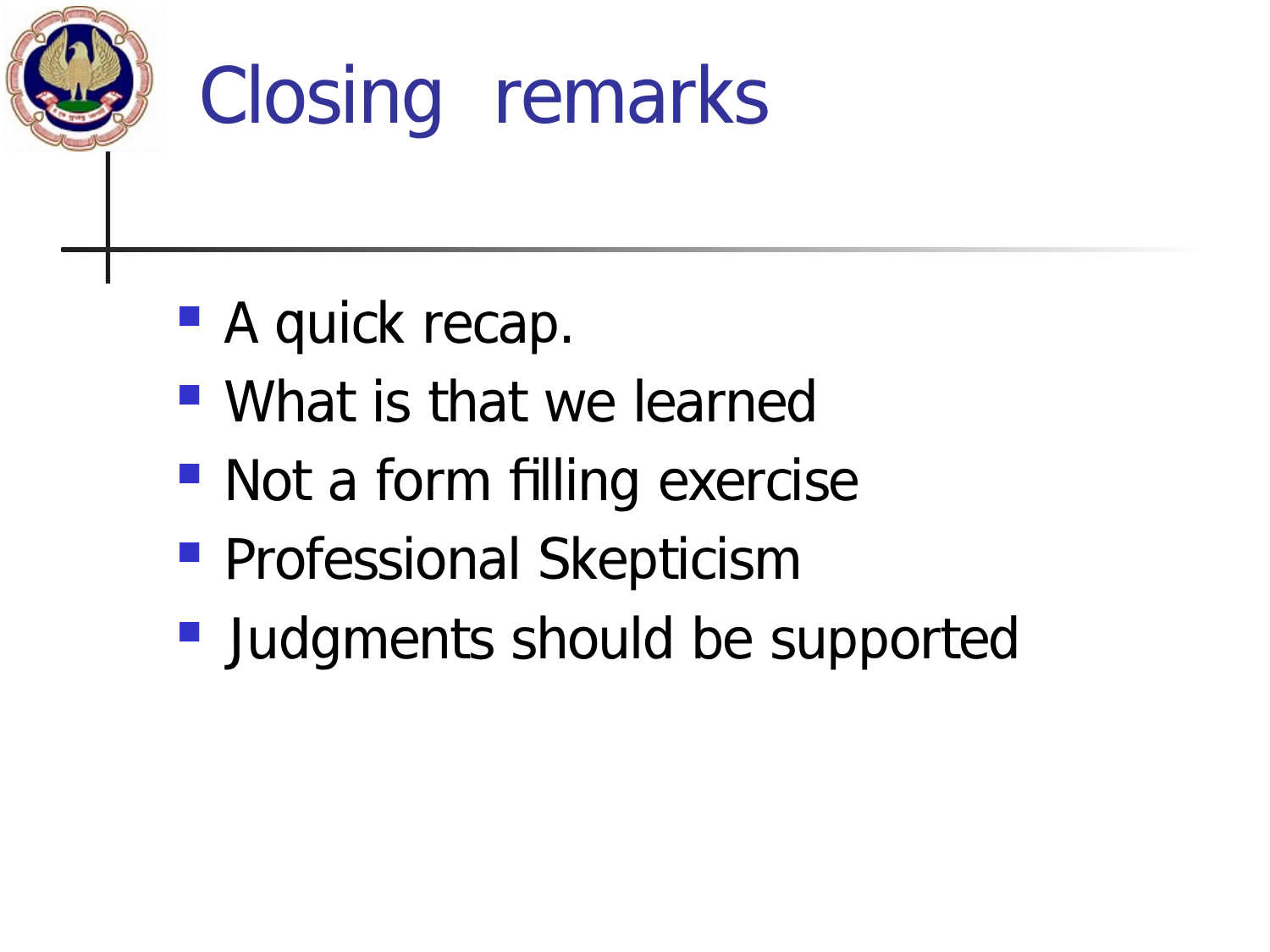

# Closing  remarks
A quick recap.
What is that we learned
Not a form filling exercise
Professional Skepticism
Judgments should be supported